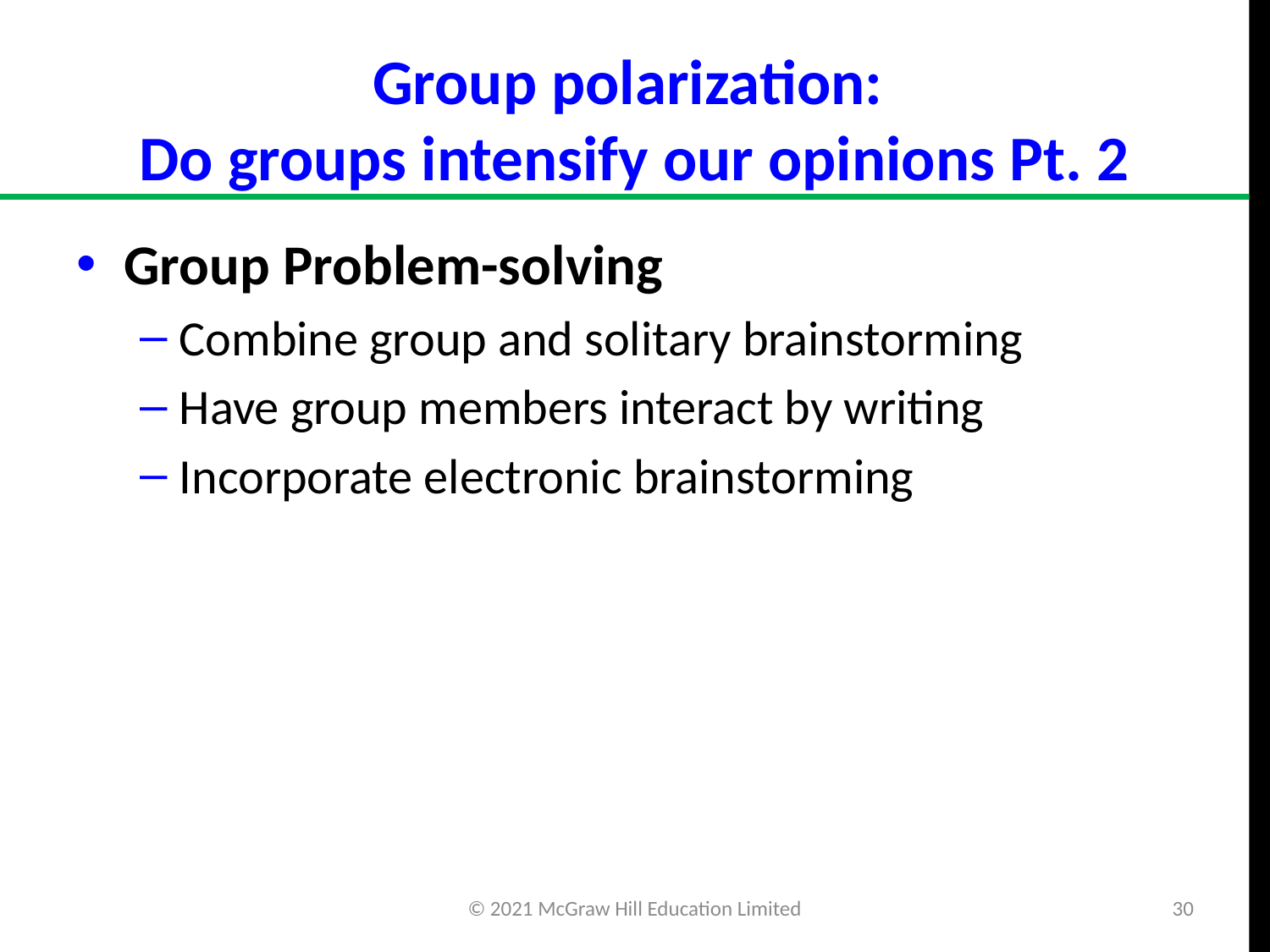

# Group polarization: Do groups intensify our opinions Pt. 2
Group Problem-solving
Combine group and solitary brainstorming
Have group members interact by writing
Incorporate electronic brainstorming

© 2021 McGraw Hill Education Limited
30